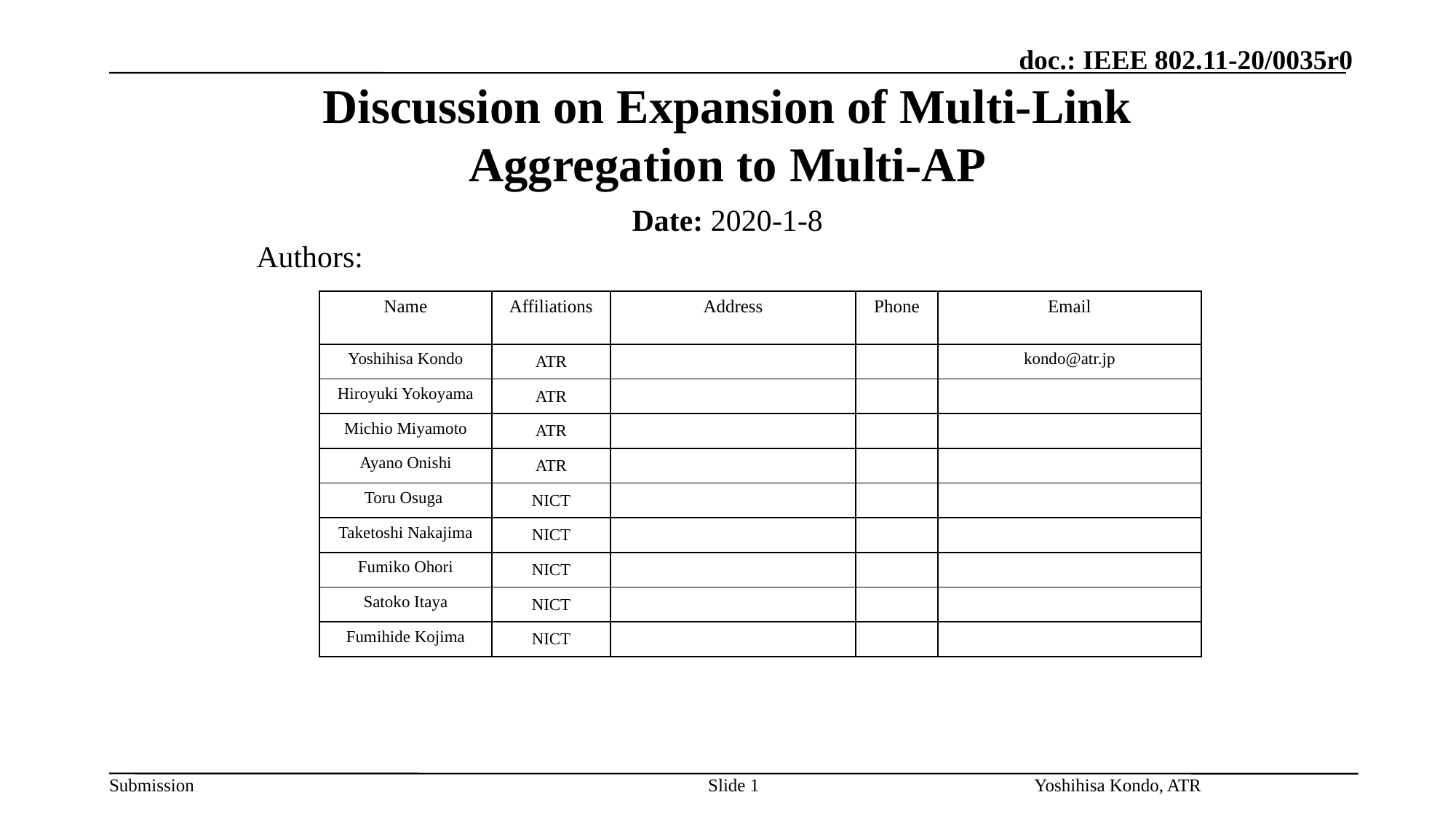

# Discussion on Expansion of Multi-Link Aggregation to Multi-AP
Date: 2020-1-8
Authors:
| Name | Affiliations | Address | Phone | Email |
| --- | --- | --- | --- | --- |
| Yoshihisa Kondo | ATR |  |  | kondo@atr.jp |
| Hiroyuki Yokoyama | ATR |  |  |  |
| Michio Miyamoto | ATR |  |  |  |
| Ayano Onishi | ATR |  |  |  |
| Toru Osuga | NICT |  |  |  |
| Taketoshi Nakajima | NICT |  |  |  |
| Fumiko Ohori | NICT |  |  |  |
| Satoko Itaya | NICT |  |  |  |
| Fumihide Kojima | NICT |  |  |  |
Slide 1
Yoshihisa Kondo, ATR